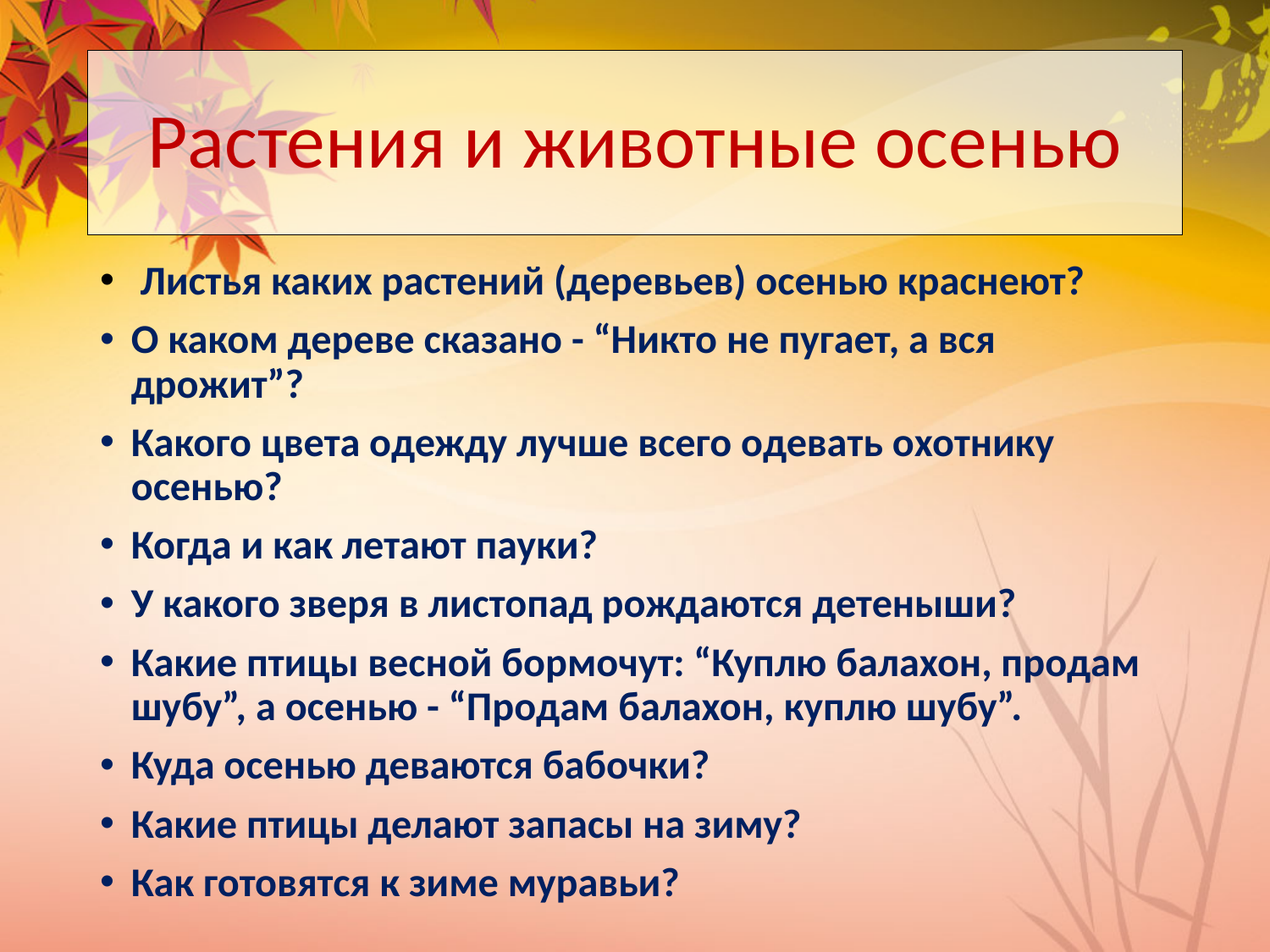

# Растения и животные осенью
 Листья каких растений (деревьев) осенью краснеют?
О каком дереве сказано - “Никто не пугает, а вся дрожит”?
Какого цвета одежду лучше всего одевать охотнику осенью?
Когда и как летают пауки?
У какого зверя в листопад рождаются детеныши?
Какие птицы весной бормочут: “Куплю балахон, продам шубу”, а осенью - “Продам балахон, куплю шубу”.
Куда осенью деваются бабочки?
Какие птицы делают запасы на зиму?
Как готовятся к зиме муравьи?